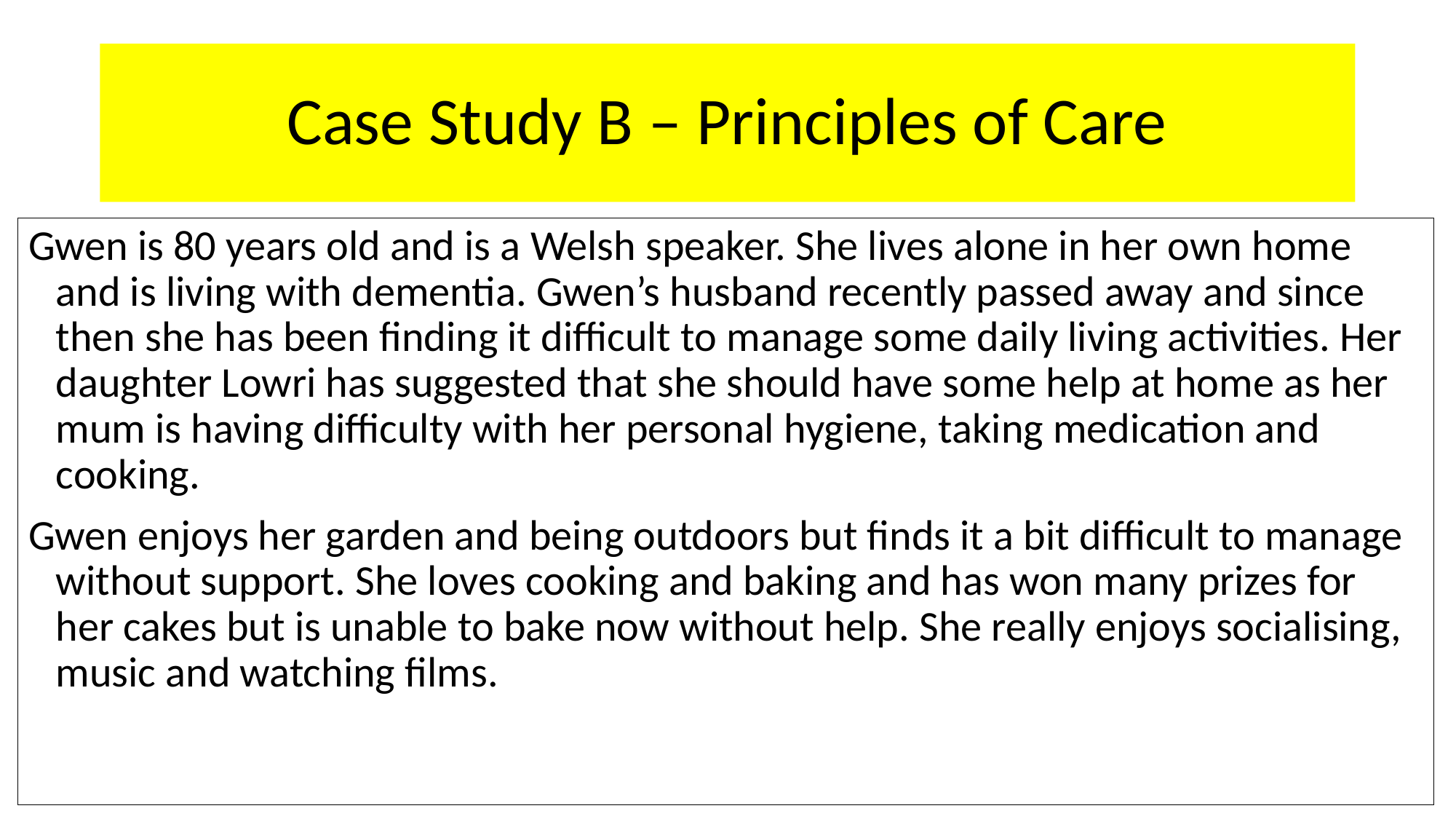

# Case Study B – Principles of Care
Gwen is 80 years old and is a Welsh speaker. She lives alone in her own home and is living with dementia. Gwen’s husband recently passed away and since then she has been finding it difficult to manage some daily living activities. Her daughter Lowri has suggested that she should have some help at home as her mum is having difficulty with her personal hygiene, taking medication and cooking.
Gwen enjoys her garden and being outdoors but finds it a bit difficult to manage without support. She loves cooking and baking and has won many prizes for her cakes but is unable to bake now without help. She really enjoys socialising, music and watching films.